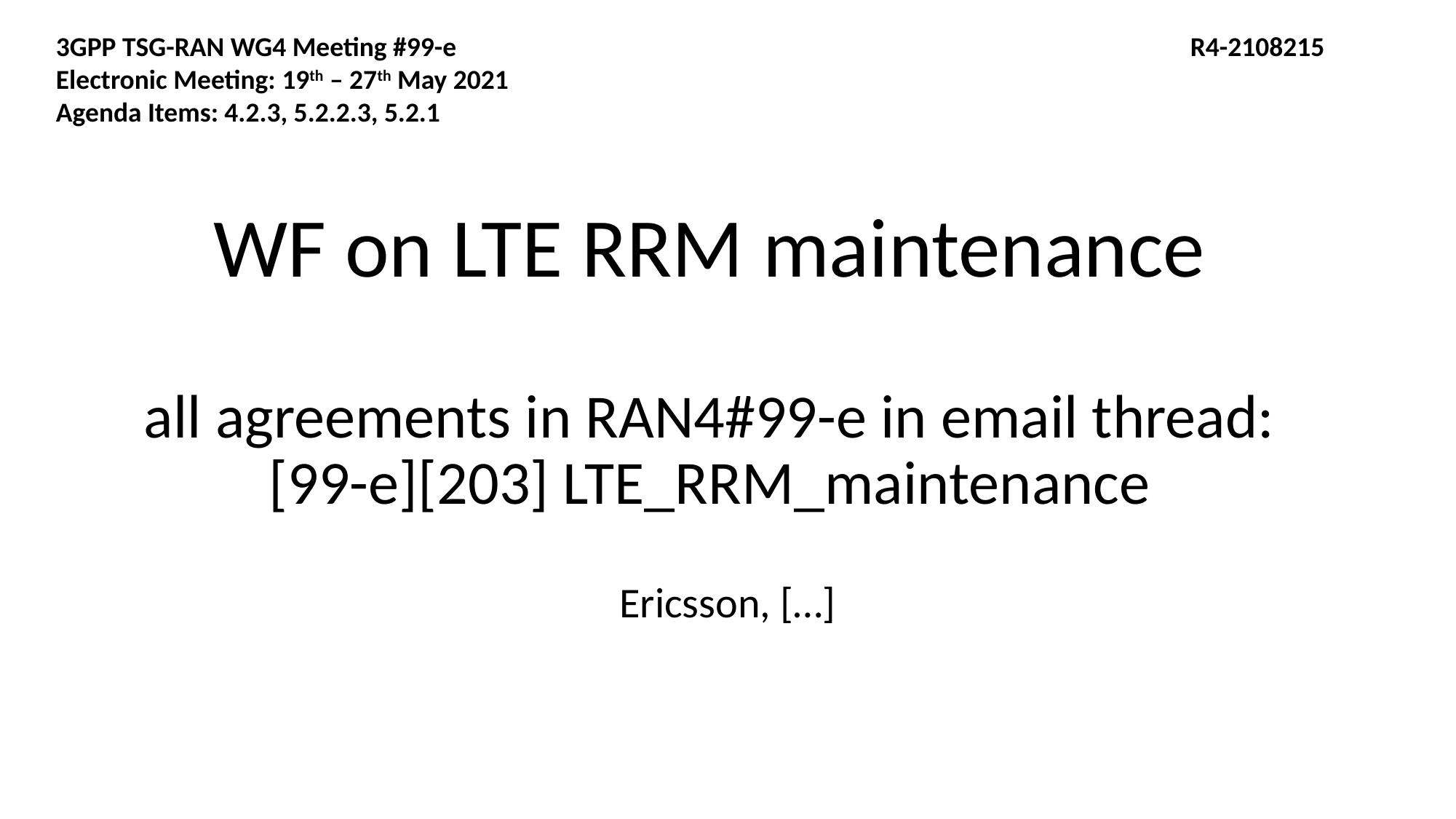

3GPP TSG-RAN WG4 Meeting #99-e                                                                                                                       R4-2108215
Electronic Meeting: 19th – 27th May 2021
Agenda Items: 4.2.3, 5.2.2.3, 5.2.1
# WF on LTE RRM maintenance all agreements in RAN4#99-e in email thread: [99-e][203] LTE_RRM_maintenance
Ericsson, […]